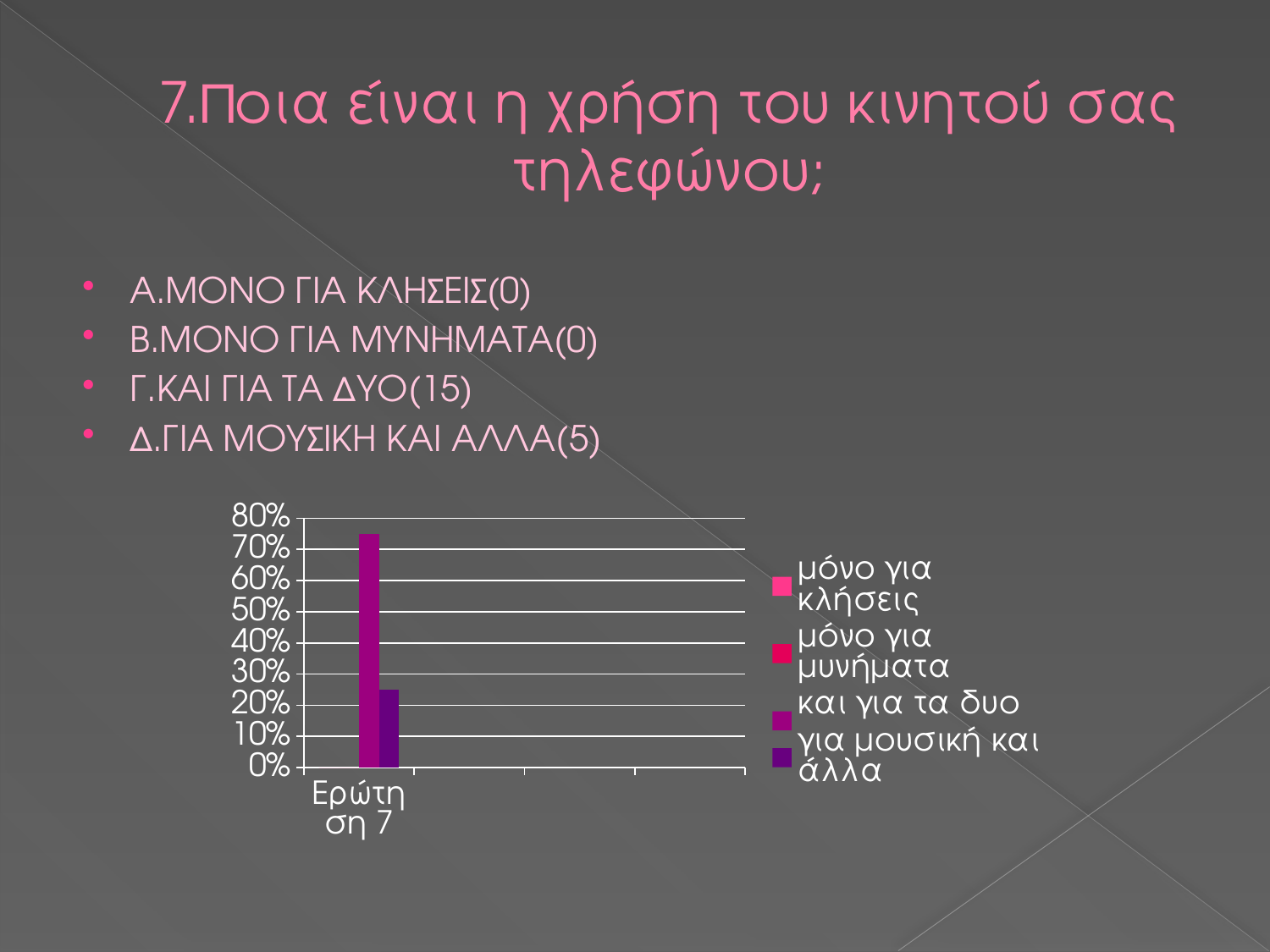

# 7.Ποια είναι η χρήση του κινητού σας τηλεφώνου;
Α.ΜΟΝΟ ΓΙΑ ΚΛΗΣΕΙΣ(0)
Β.ΜΟΝΟ ΓΙΑ ΜΥΝΗΜΑΤΑ(0)
Γ.ΚΑΙ ΓΙΑ ΤΑ ΔΥΟ(15)
Δ.ΓΙΑ ΜΟΥΣΙΚΗ ΚΑΙ ΑΛΛΑ(5)

### Chart

| Category | μόνο για κλήσεις | μόνο για μυνήματα | και για τα δυο | για μουσική και άλλα |
|---|---|---|---|---|
| Ερώτηση 7 | 0.0 | 0.0 | 0.7500000000000002 | 0.25 |